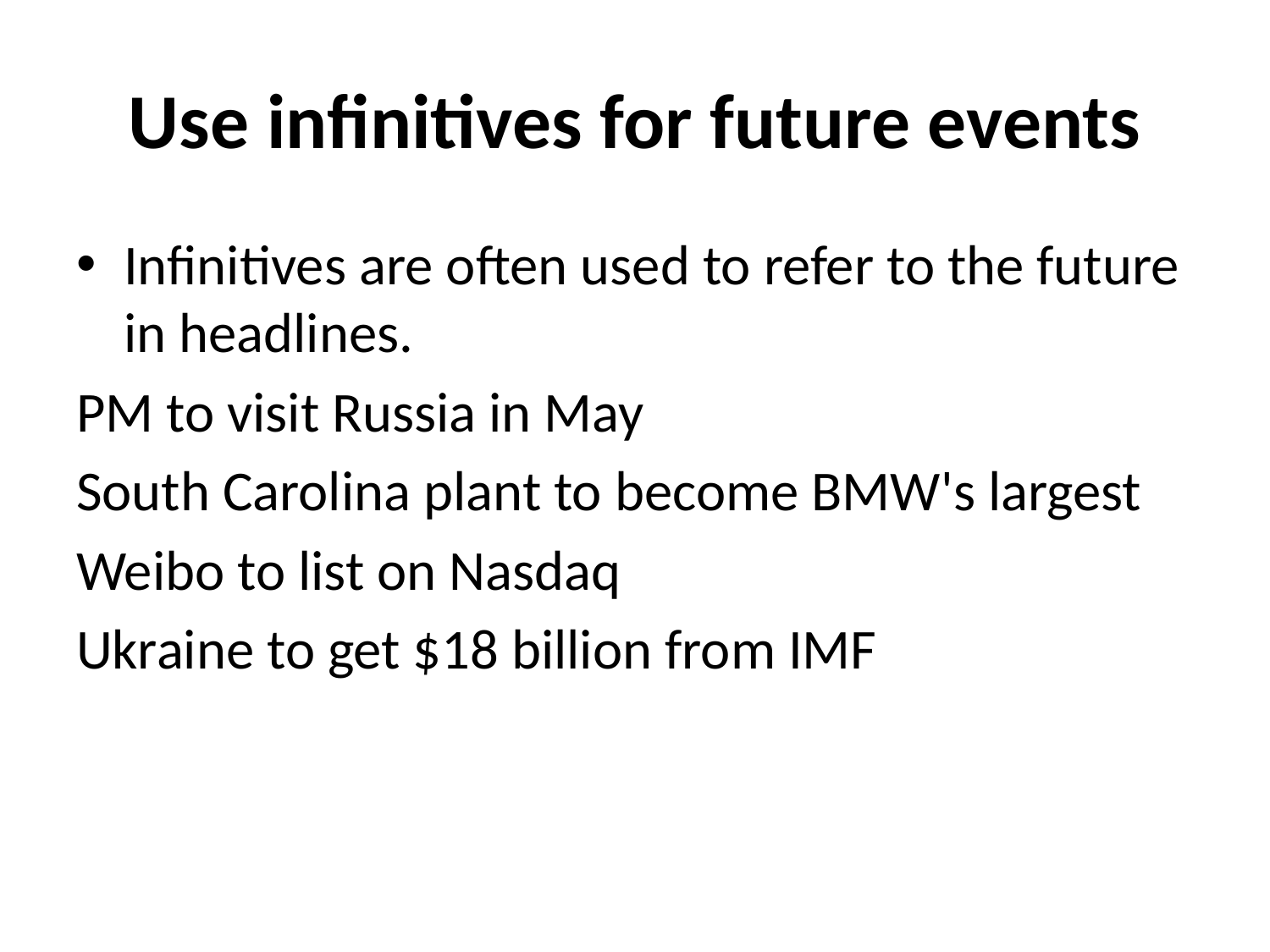

# Use infinitives for future events
Infinitives are often used to refer to the future in headlines.
PM to visit Russia in May
South Carolina plant to become BMW's largest
Weibo to list on Nasdaq
Ukraine to get $18 billion from IMF